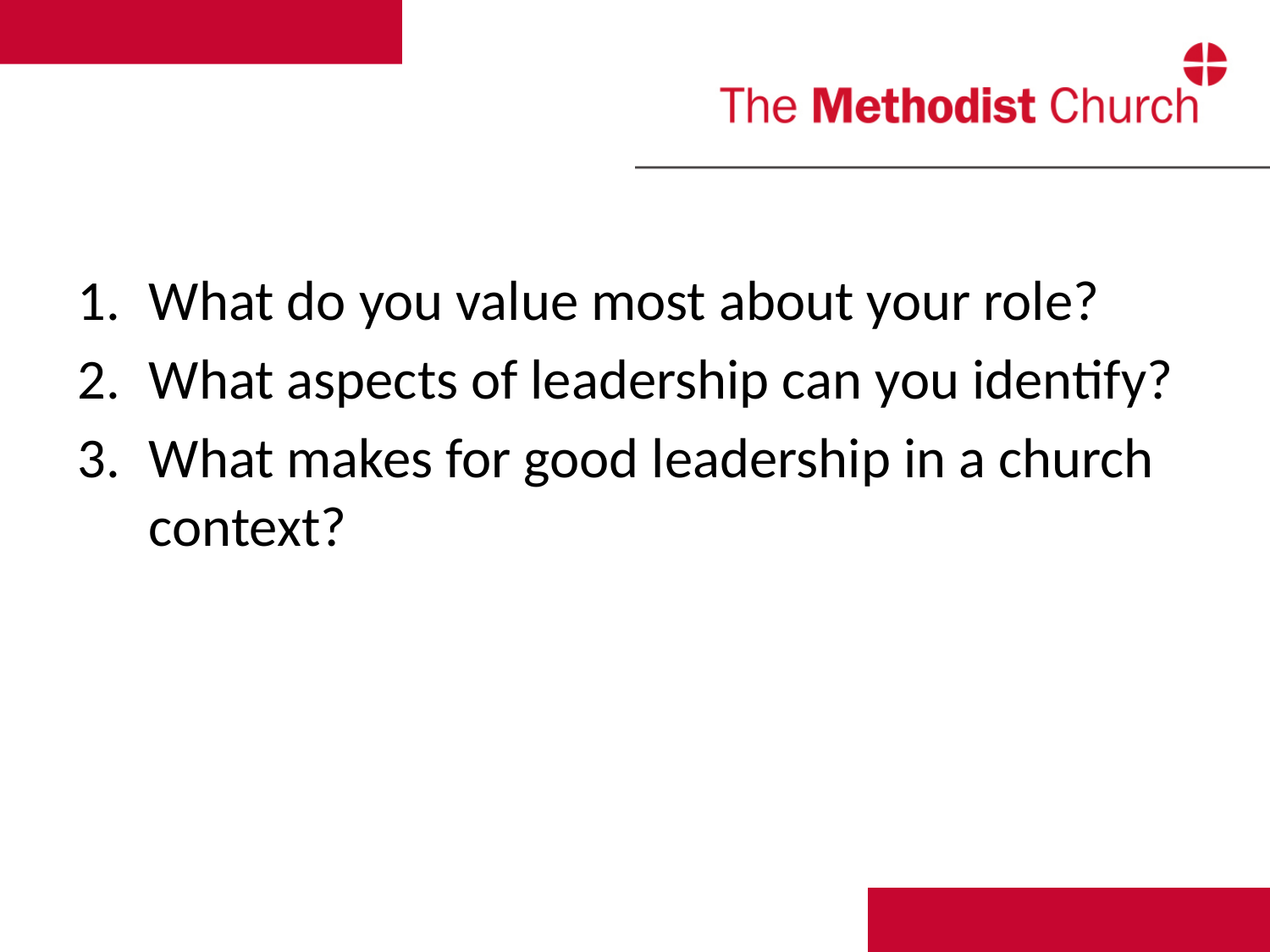

What do you value most about your role?
What aspects of leadership can you identify?
What makes for good leadership in a church context?